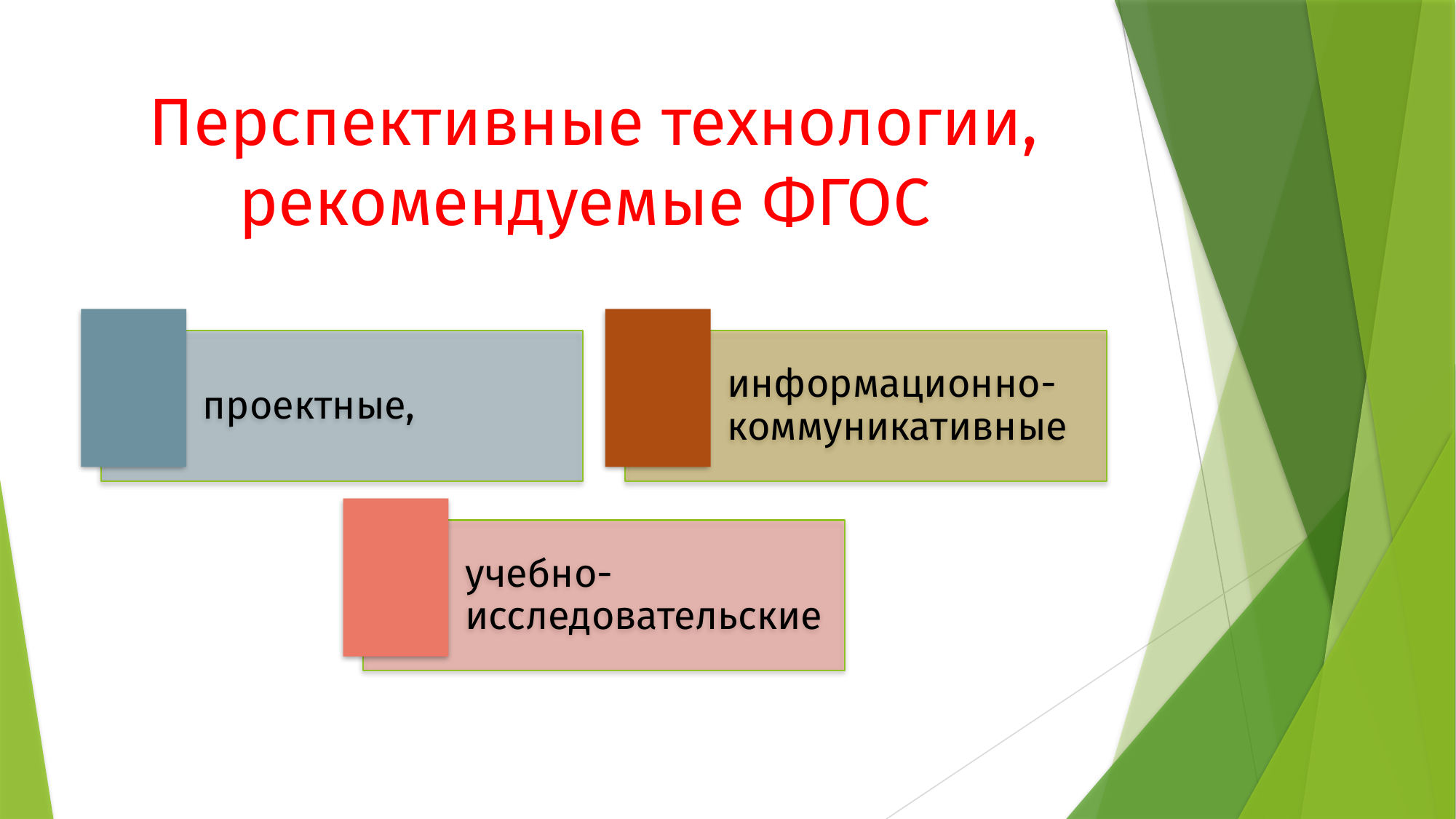

# Перспективные технологии, рекомендуемые ФГОС
проектные,
информационно-коммуникативные
учебно-исследовательские